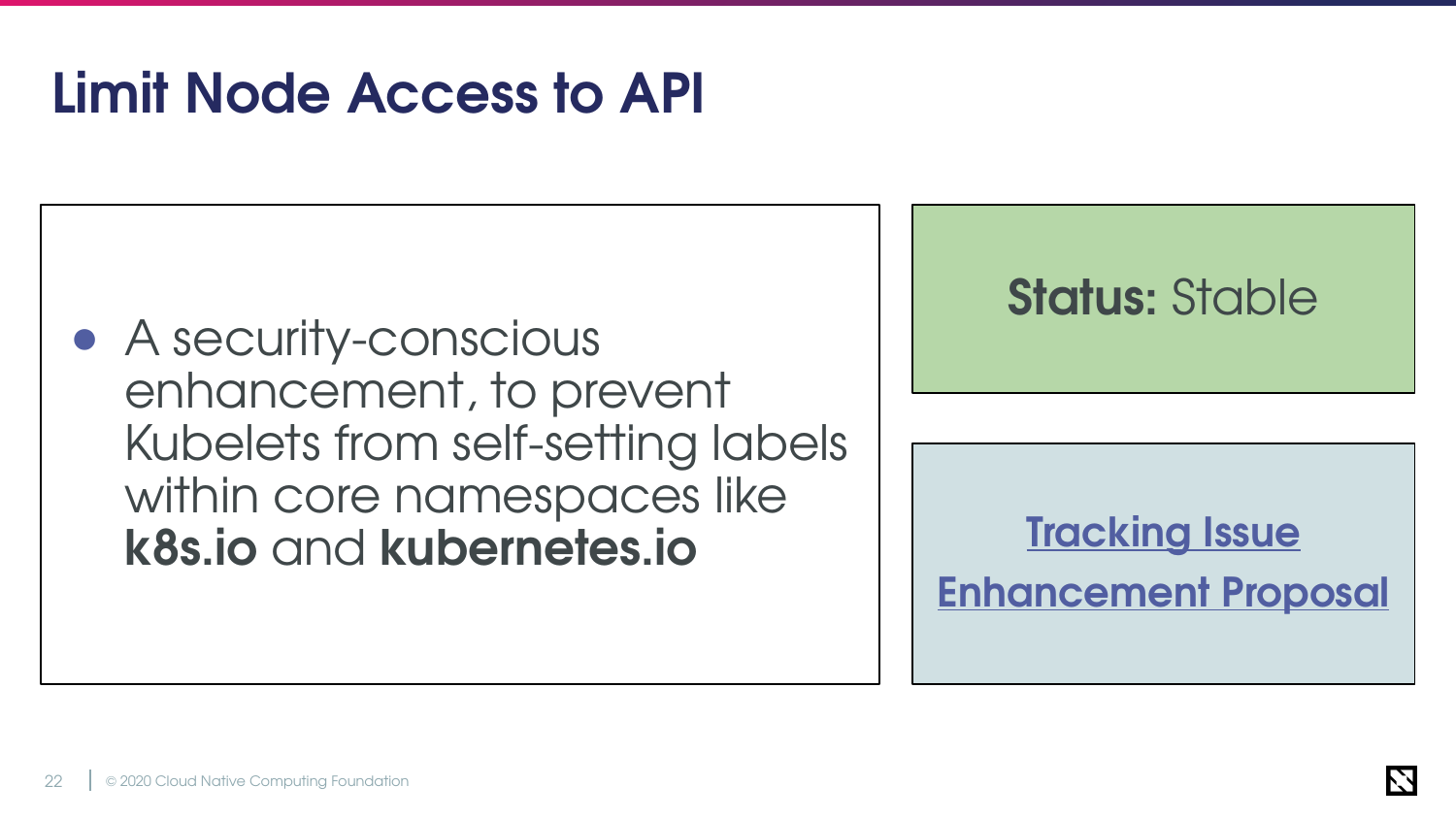

# Limit Node Access to API
A security-conscious enhancement, to prevent Kubelets from self-setting labels within core namespaces like k8s.io and kubernetes.io
Status: Stable
Tracking Issue
Enhancement Proposal